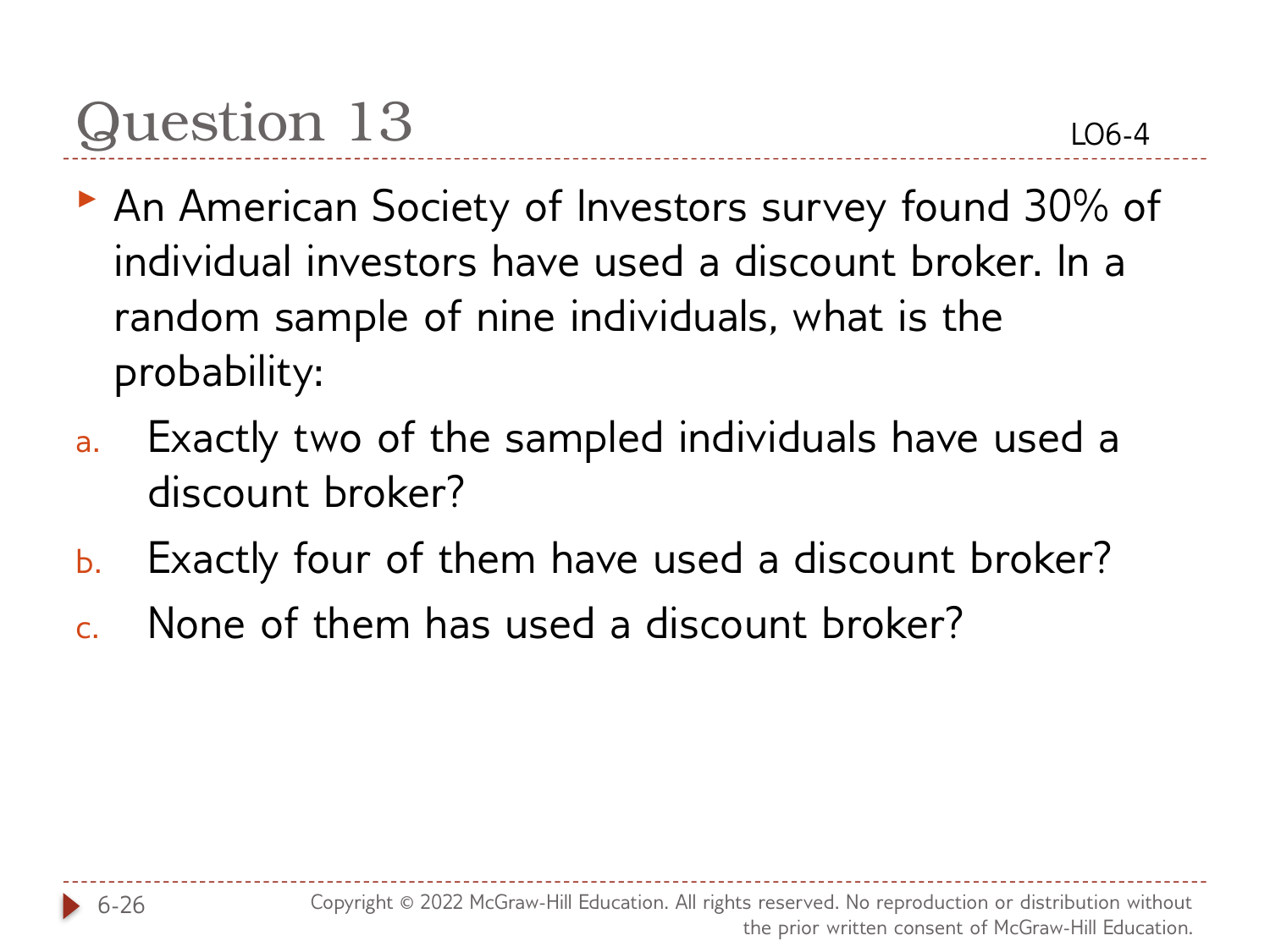

# Question 13
LO6-4
An American Society of Investors survey found 30% of individual investors have used a discount broker. In a random sample of nine individuals, what is the probability:
Exactly two of the sampled individuals have used a discount broker?
Exactly four of them have used a discount broker?
None of them has used a discount broker?

6-26
Copyright © 2022 McGraw-Hill Education. All rights reserved. No reproduction or distribution without the prior written consent of McGraw-Hill Education.